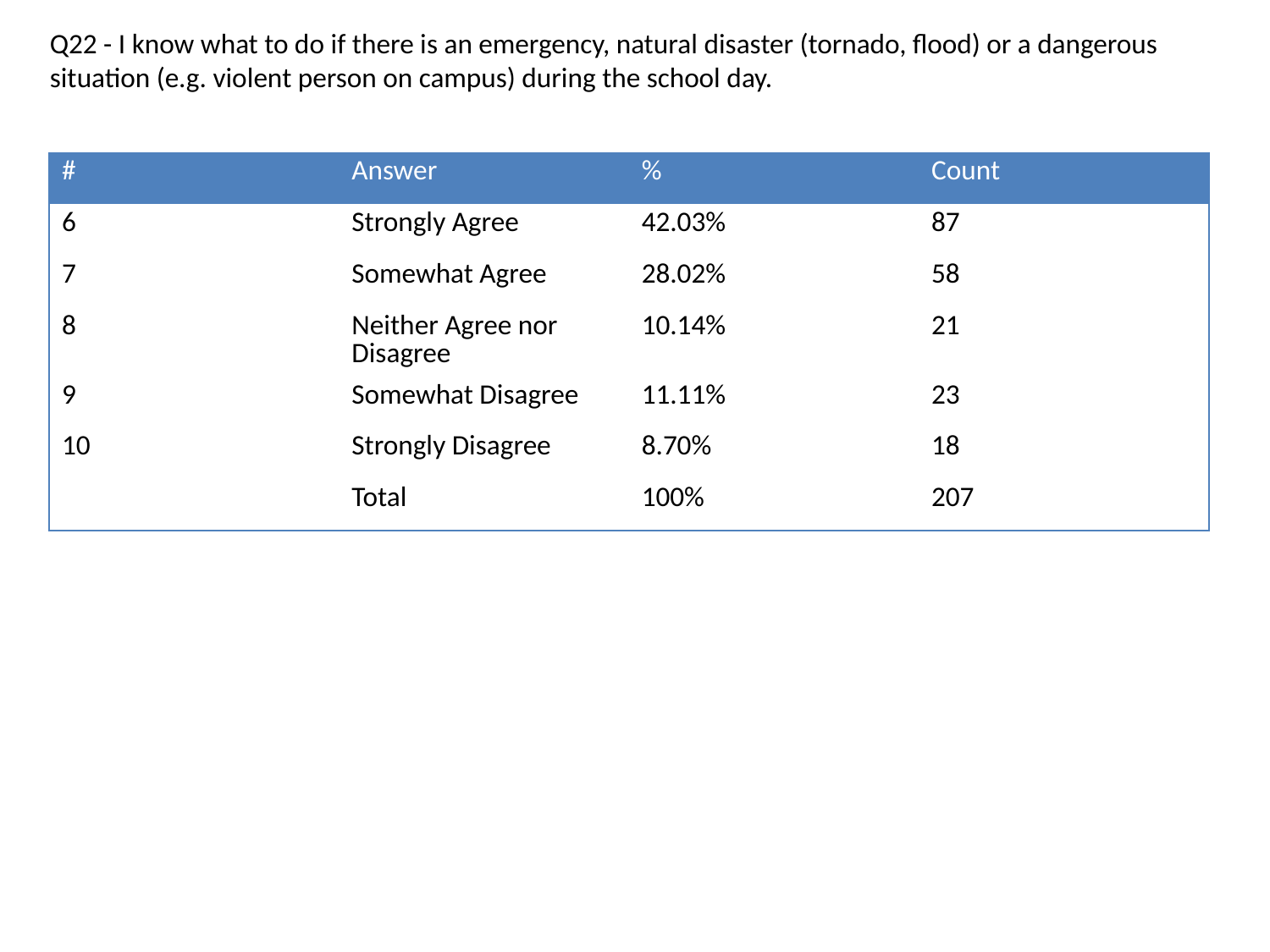

Q22 - I know what to do if there is an emergency, natural disaster (tornado, flood) or a dangerous situation (e.g. violent person on campus) during the school day.
| # | Answer | % | Count |
| --- | --- | --- | --- |
| 6 | Strongly Agree | 42.03% | 87 |
| 7 | Somewhat Agree | 28.02% | 58 |
| 8 | Neither Agree nor Disagree | 10.14% | 21 |
| 9 | Somewhat Disagree | 11.11% | 23 |
| 10 | Strongly Disagree | 8.70% | 18 |
|  | Total | 100% | 207 |